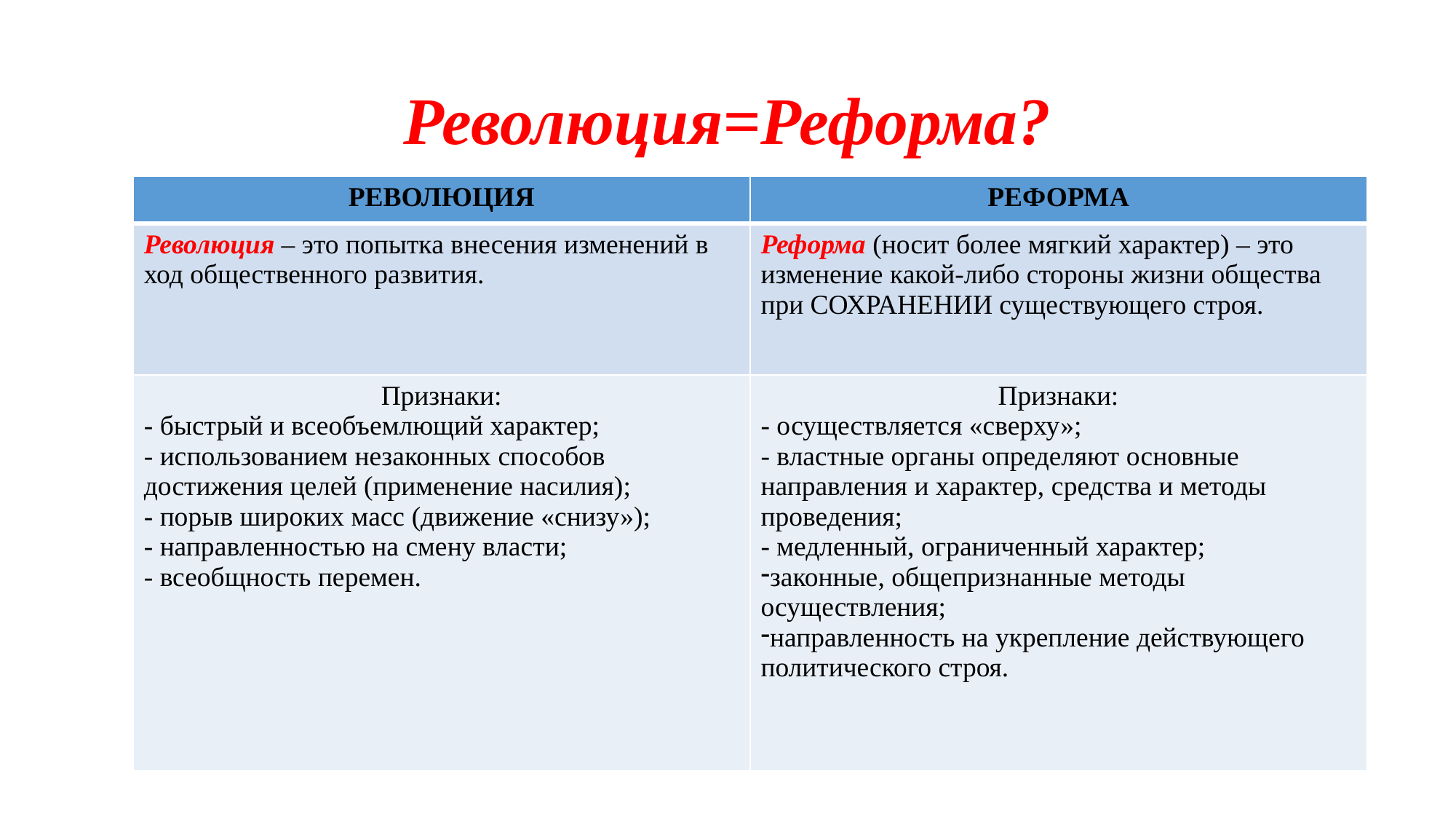

# Революция=Реформа?

| РЕВОЛЮЦИЯ | РЕФОРМА |
| --- | --- |
| Революция – это попытка внесения изменений в ход общественного развития. | Реформа (носит более мягкий характер) – это изменение какой-либо стороны жизни общества при СОХРАНЕНИИ существующего строя. |
| Признаки: - быстрый и всеобъемлющий характер; - использованием незаконных способов достижения целей (применение насилия); - порыв широких масс (движение «снизу»); - направленностью на смену власти; - всеобщность перемен. | Признаки: - осуществляется «сверху»; - властные органы определяют основные направления и характер, средства и методы проведения; - медленный, ограниченный характер; законные, общепризнанные методы осуществления; направленность на укрепление действующего политического строя. |